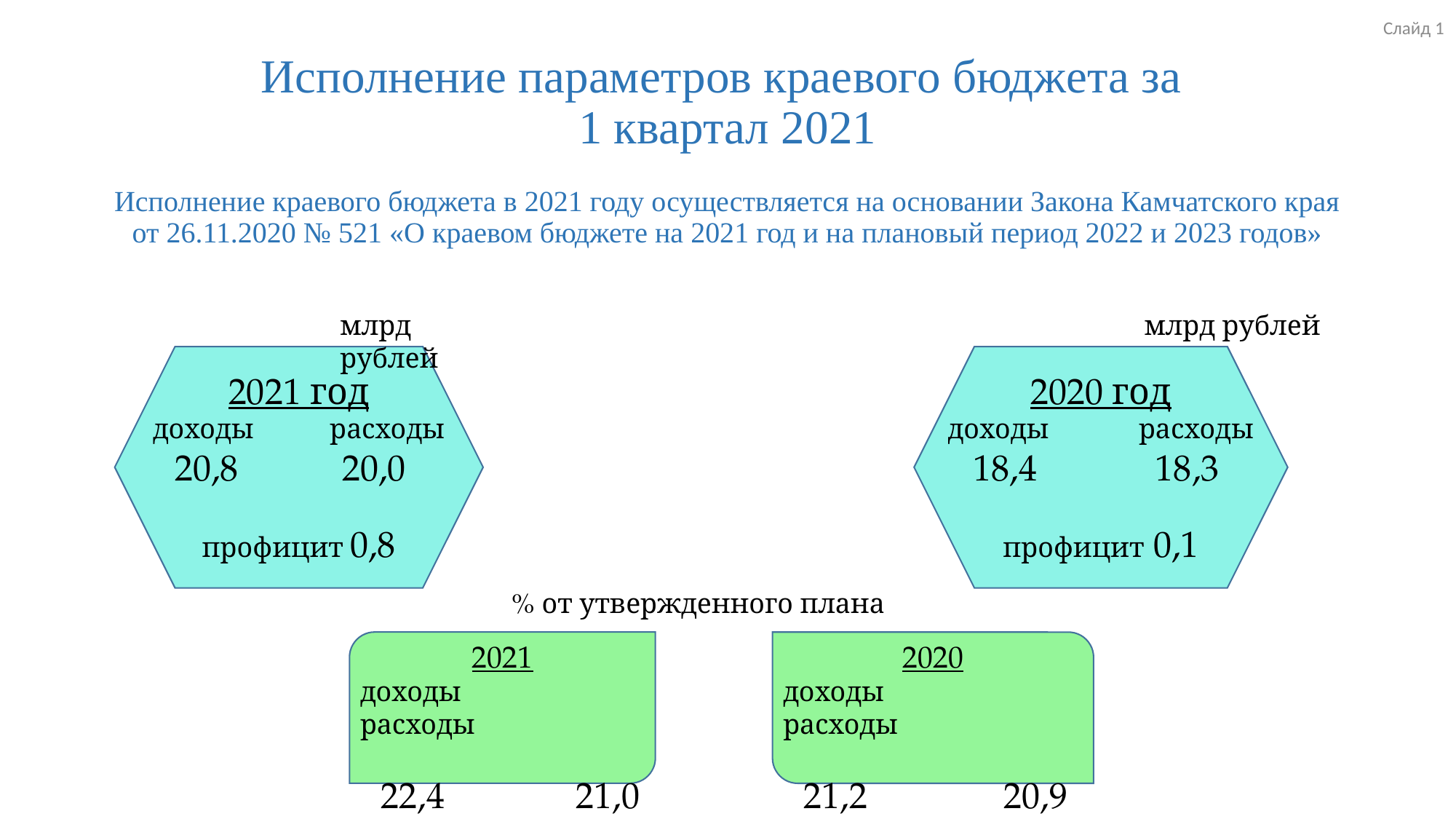

Слайд 1
# Исполнение параметров краевого бюджета за 1 квартал 2021 Исполнение краевого бюджета в 2021 году осуществляется на основании Закона Камчатского края от 26.11.2020 № 521 «О краевом бюджете на 2021 год и на плановый период 2022 и 2023 годов»
млрд рублей
млрд рублей

2021 год
доходы           расходы
     20,8               20,0

профицит 0,8
2020 год
доходы             расходы
18,4             18,3

профицит 0,1

% от утвержденного плана
2021
доходы            расходы

   22,4                   21,0
2020
доходы             расходы

   21,2               20,9